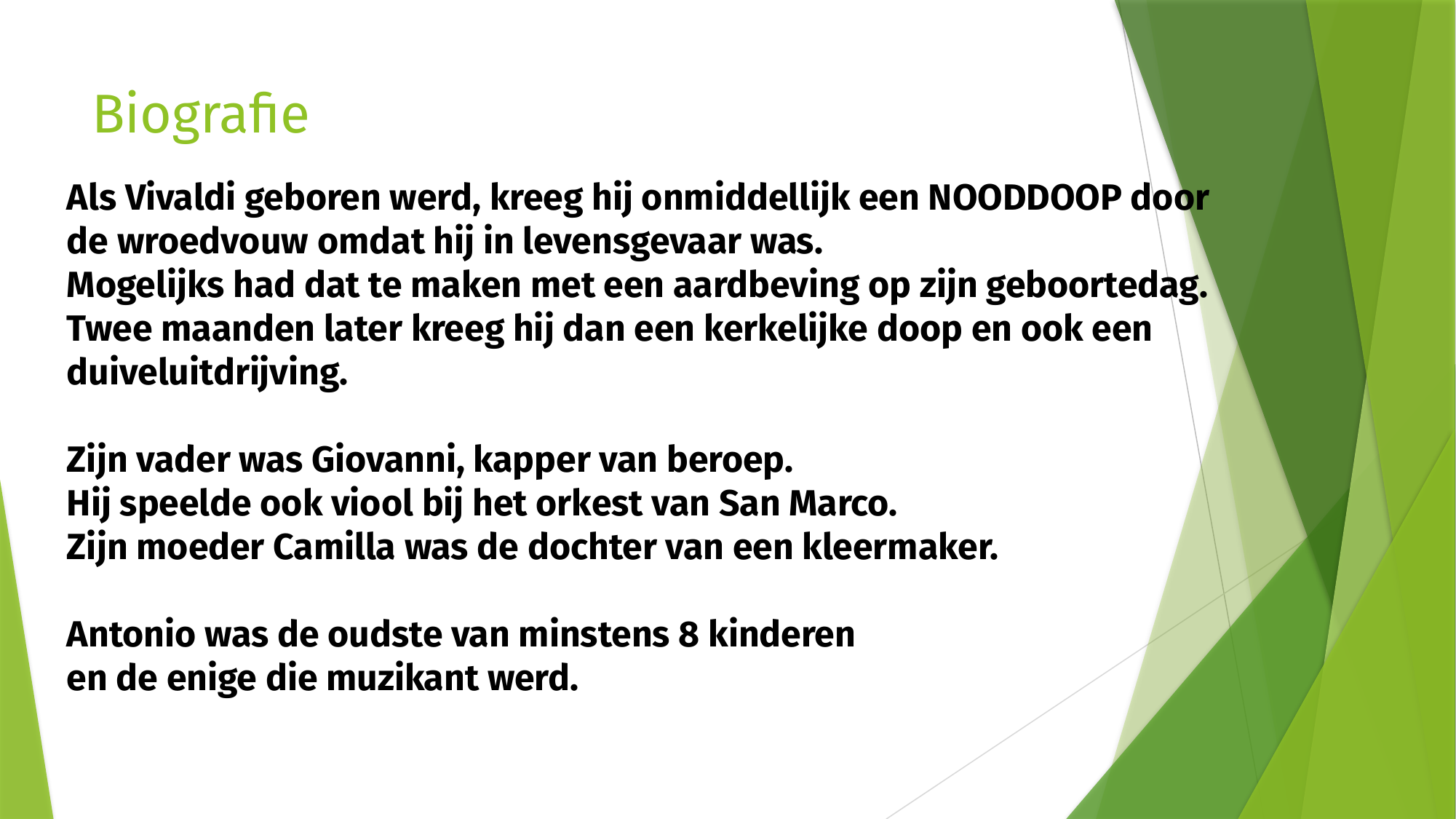

# Biografie
Als Vivaldi geboren werd, kreeg hij onmiddellijk een NOODDOOP door de wroedvouw omdat hij in levensgevaar was.
Mogelijks had dat te maken met een aardbeving op zijn geboortedag.
Twee maanden later kreeg hij dan een kerkelijke doop en ook een duiveluitdrijving.
Zijn vader was Giovanni, kapper van beroep.
Hij speelde ook viool bij het orkest van San Marco.
Zijn moeder Camilla was de dochter van een kleermaker.
Antonio was de oudste van minstens 8 kinderen
en de enige die muzikant werd.